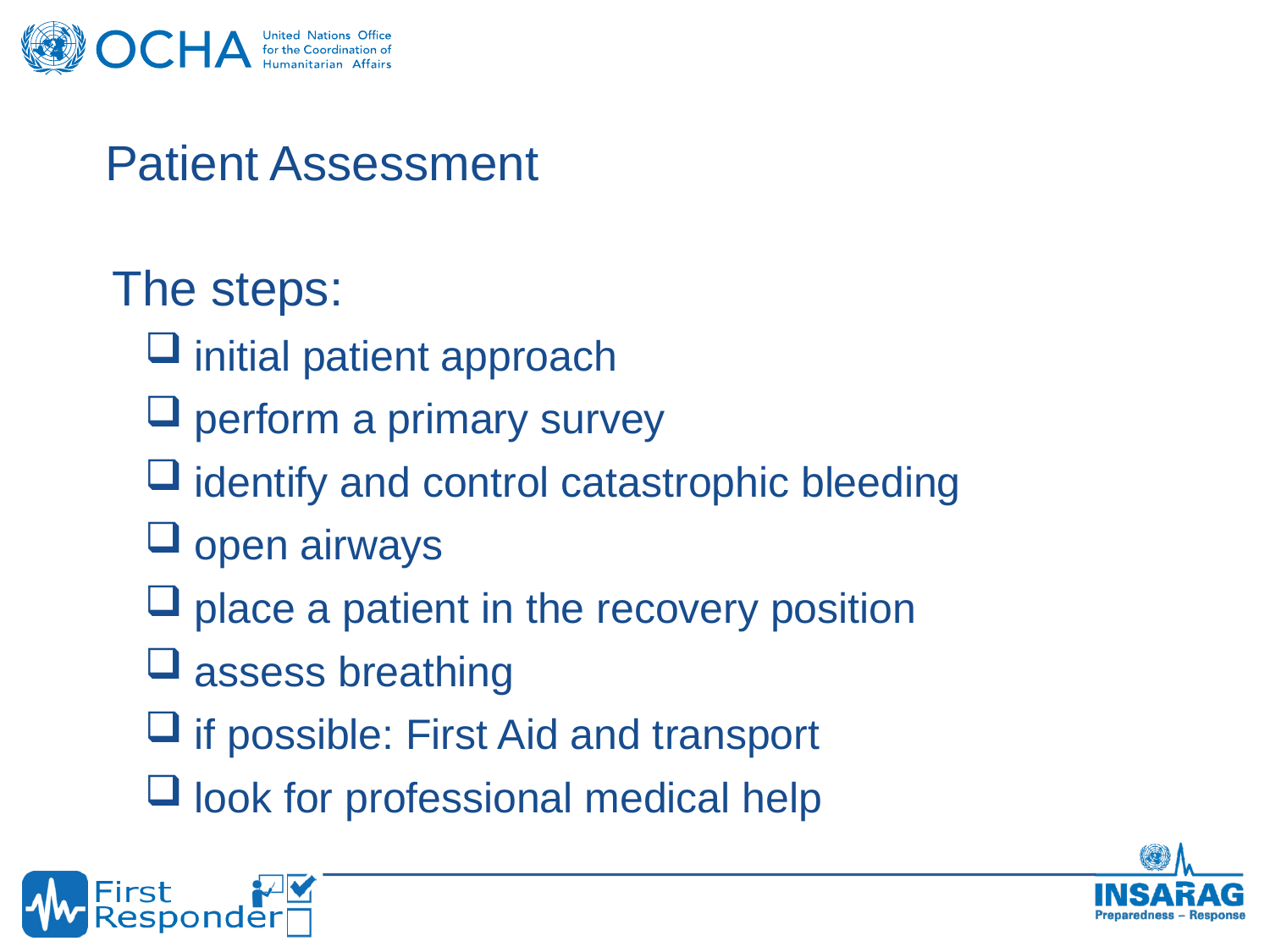

Patient Assessment
The steps:
initial patient approach
perform a primary survey
identify and control catastrophic bleeding
open airways
place a patient in the recovery position
assess breathing
if possible: First Aid and transport
look for professional medical help